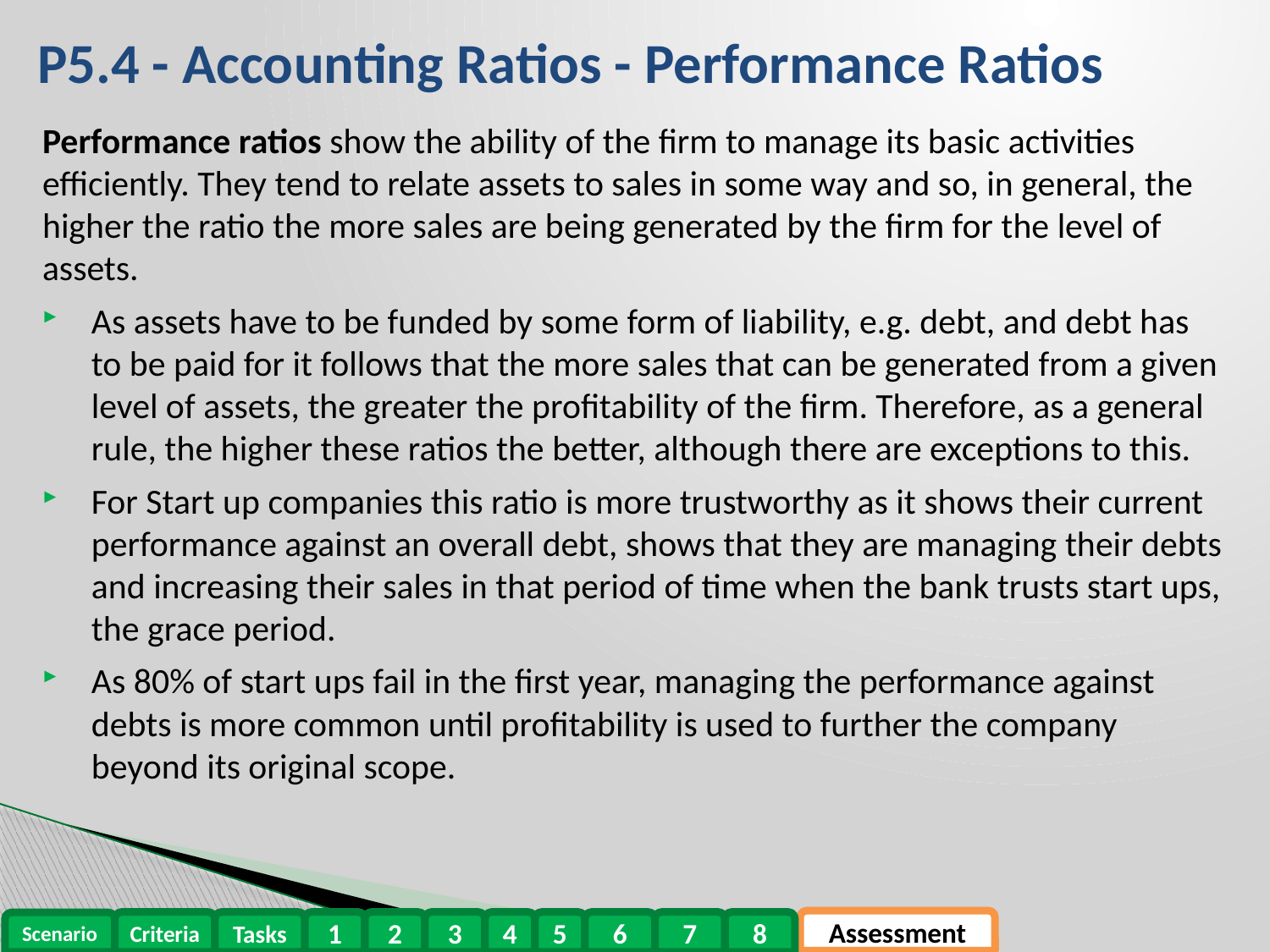

# P5.4 - Accounting Ratios - Performance Ratios
Performance ratios show the ability of the firm to manage its basic activities efficiently. They tend to relate assets to sales in some way and so, in general, the higher the ratio the more sales are being generated by the firm for the level of assets.
As assets have to be funded by some form of liability, e.g. debt, and debt has to be paid for it follows that the more sales that can be generated from a given level of assets, the greater the profitability of the firm. Therefore, as a general rule, the higher these ratios the better, although there are exceptions to this.
For Start up companies this ratio is more trustworthy as it shows their current performance against an overall debt, shows that they are managing their debts and increasing their sales in that period of time when the bank trusts start ups, the grace period.
As 80% of start ups fail in the first year, managing the performance against debts is more common until profitability is used to further the company beyond its original scope.